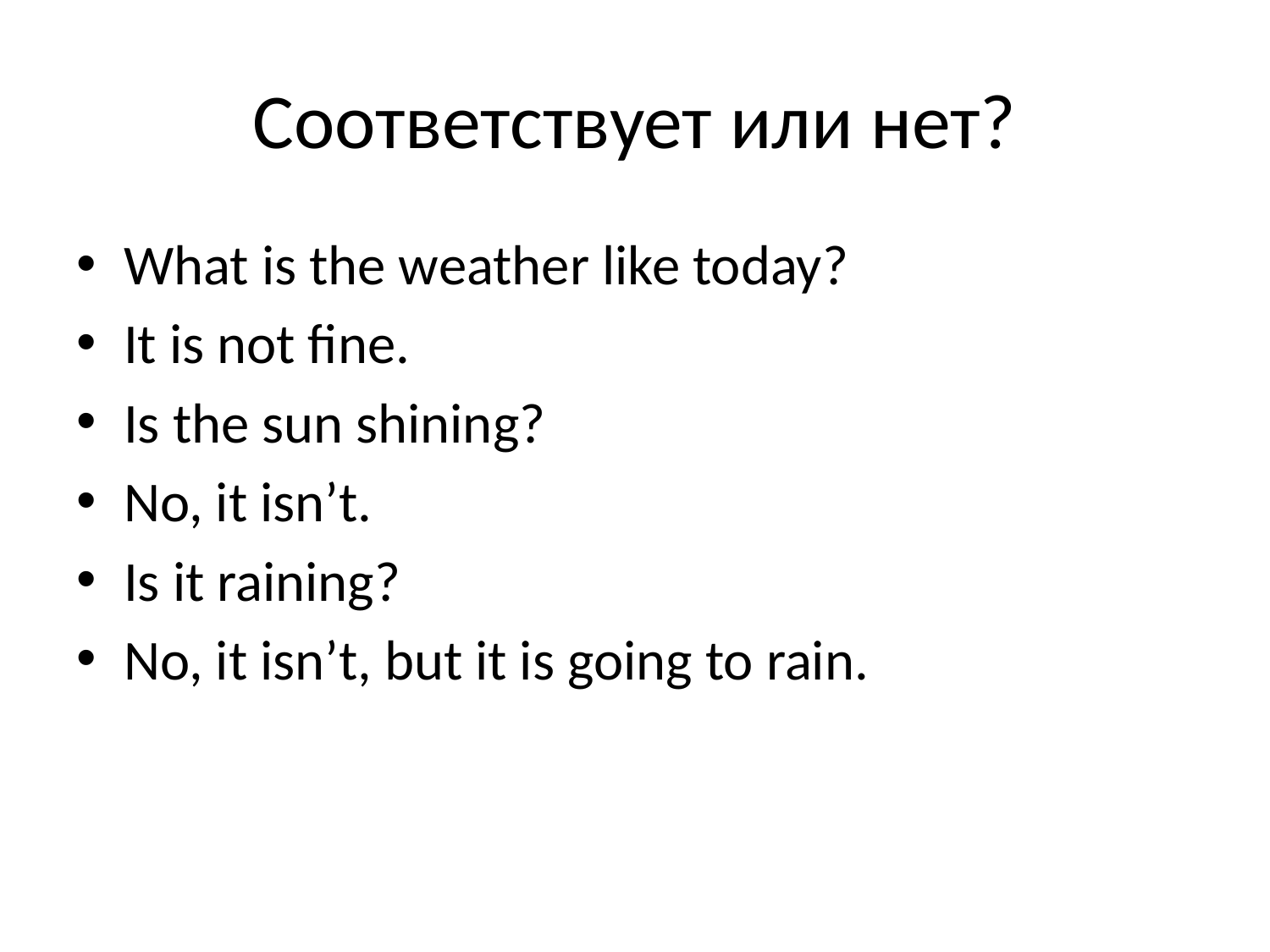

# Соответствует или нет?
What is the weather like today?
It is not fine.
Is the sun shining?
No, it isn’t.
Is it raining?
No, it isn’t, but it is going to rain.